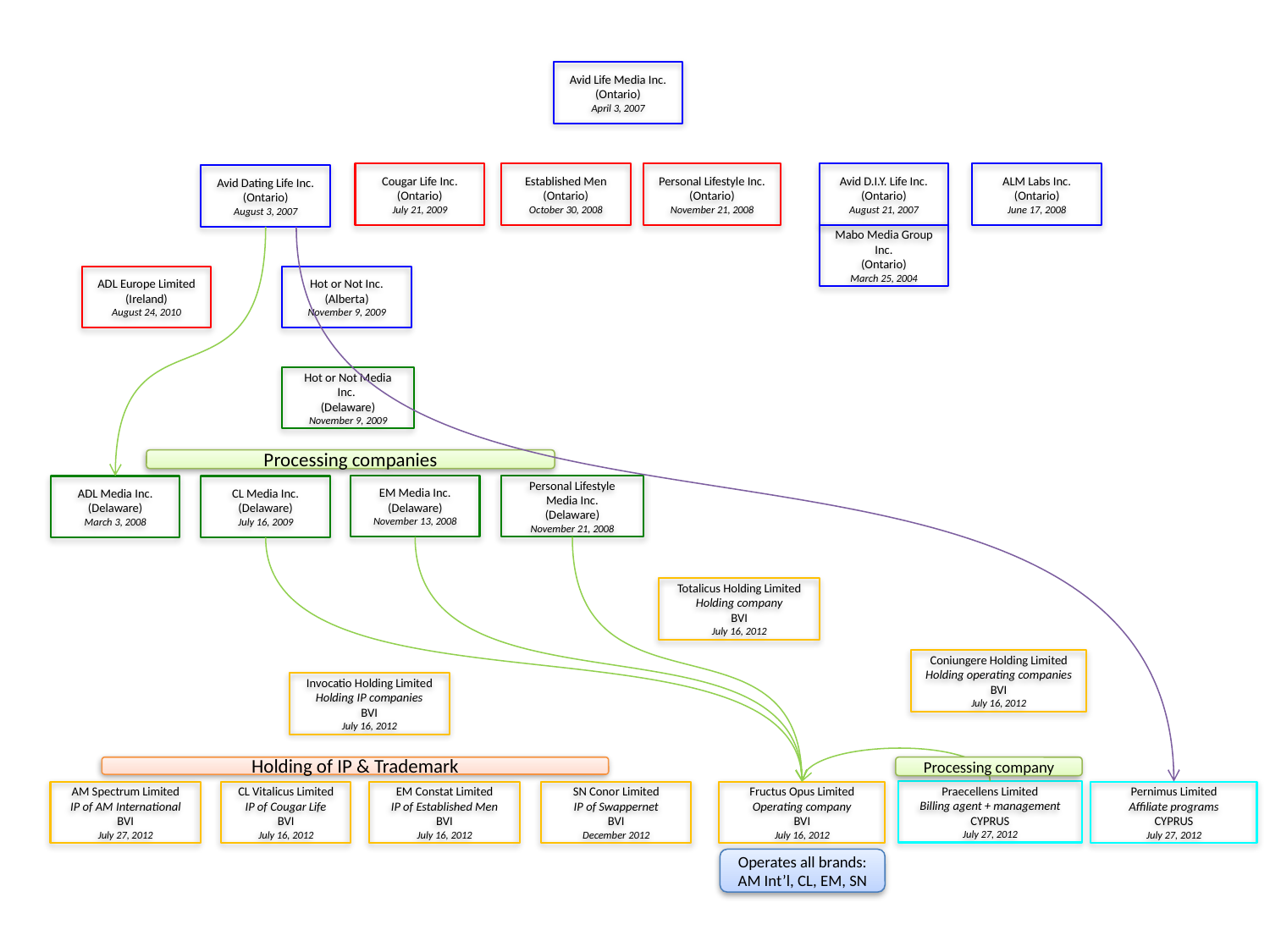

Avid Life Media Inc.
(Ontario)
April 3, 2007
ALM Labs Inc.
(Ontario)
June 17, 2008
Cougar Life Inc.
(Ontario)
July 21, 2009
Established Men
(Ontario)
October 30, 2008
Personal Lifestyle Inc.
(Ontario)
November 21, 2008
Avid D.I.Y. Life Inc.
(Ontario)
August 21, 2007
Avid Dating Life Inc.
(Ontario)
August 3, 2007
Mabo Media Group Inc.
(Ontario)
March 25, 2004
Hot or Not Inc.
(Alberta)
November 9, 2009
ADL Europe Limited
(Ireland)
August 24, 2010
Hot or Not Media Inc.
(Delaware)
November 9, 2009
Processing companies
EM Media Inc.
(Delaware)
November 13, 2008
Personal Lifestyle Media Inc.
(Delaware)
November 21, 2008
ADL Media Inc.
(Delaware)
March 3, 2008
CL Media Inc.
(Delaware)
July 16, 2009
Totalicus Holding Limited
Holding company
BVI
July 16, 2012
Coniungere Holding Limited
Holding operating companies
BVI
July 16, 2012
Invocatio Holding Limited
Holding IP companies
BVI
July 16, 2012
Holding of IP & Trademark
Processing company
Praecellens Limited
Billing agent + management
CYPRUS
July 27, 2012
AM Spectrum Limited
IP of AM International
BVI
July 27, 2012
CL Vitalicus Limited
IP of Cougar Life
BVI
July 16, 2012
EM Constat Limited
IP of Established Men
BVI
July 16, 2012
SN Conor Limited
IP of Swappernet
BVI
December 2012
Fructus Opus Limited
Operating company
BVI
July 16, 2012
Pernimus Limited
Affiliate programs
CYPRUS
July 27, 2012
Operates all brands:
AM Int’l, CL, EM, SN